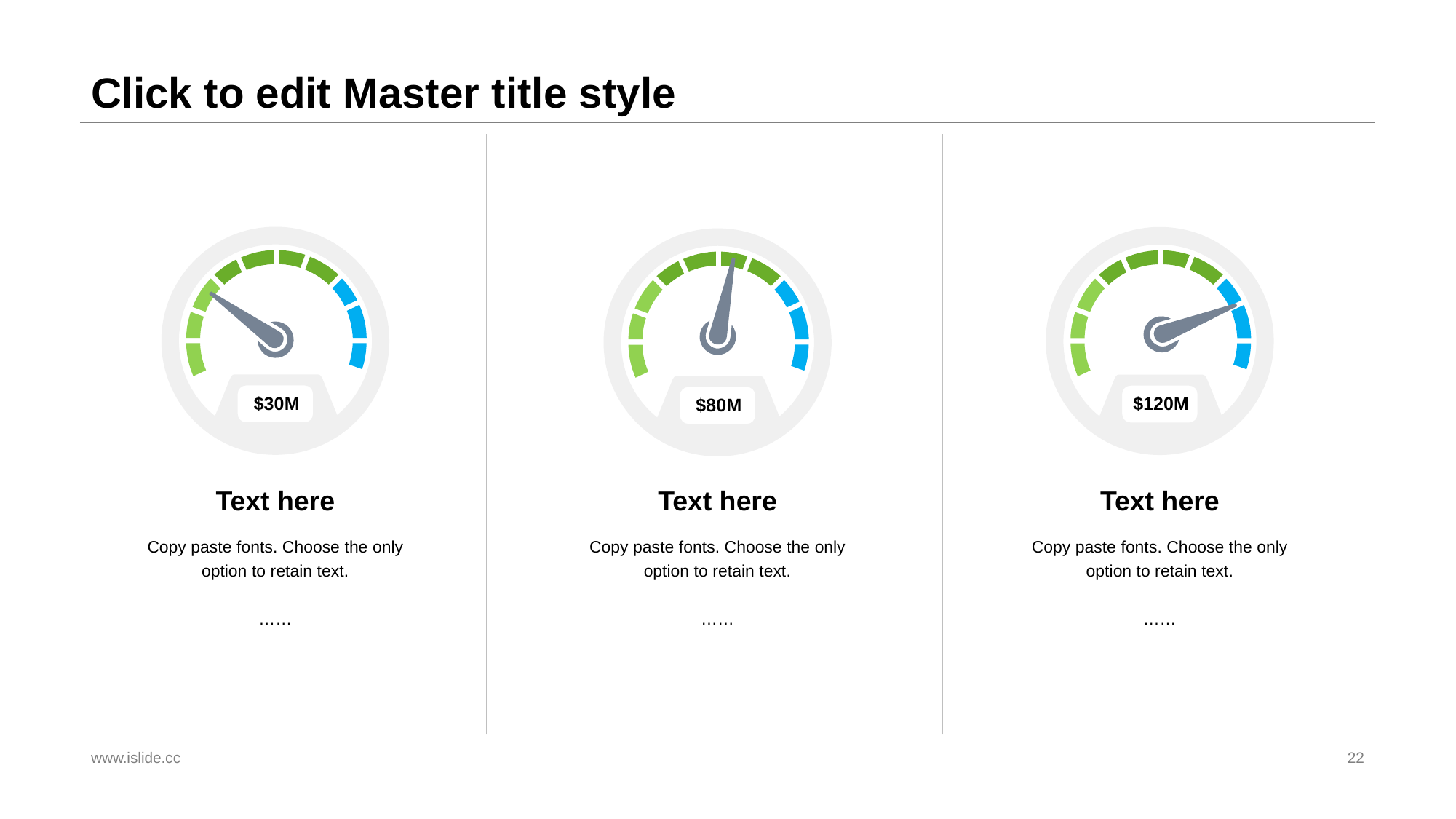

# Click to edit Master title style

$30M
Text here
Copy paste fonts. Choose the only option to retain text.

……

$120M
Text here
Copy paste fonts. Choose the only option to retain text.

……

$80M
Text here
Copy paste fonts. Choose the only option to retain text.

……
www.islide.cc
22